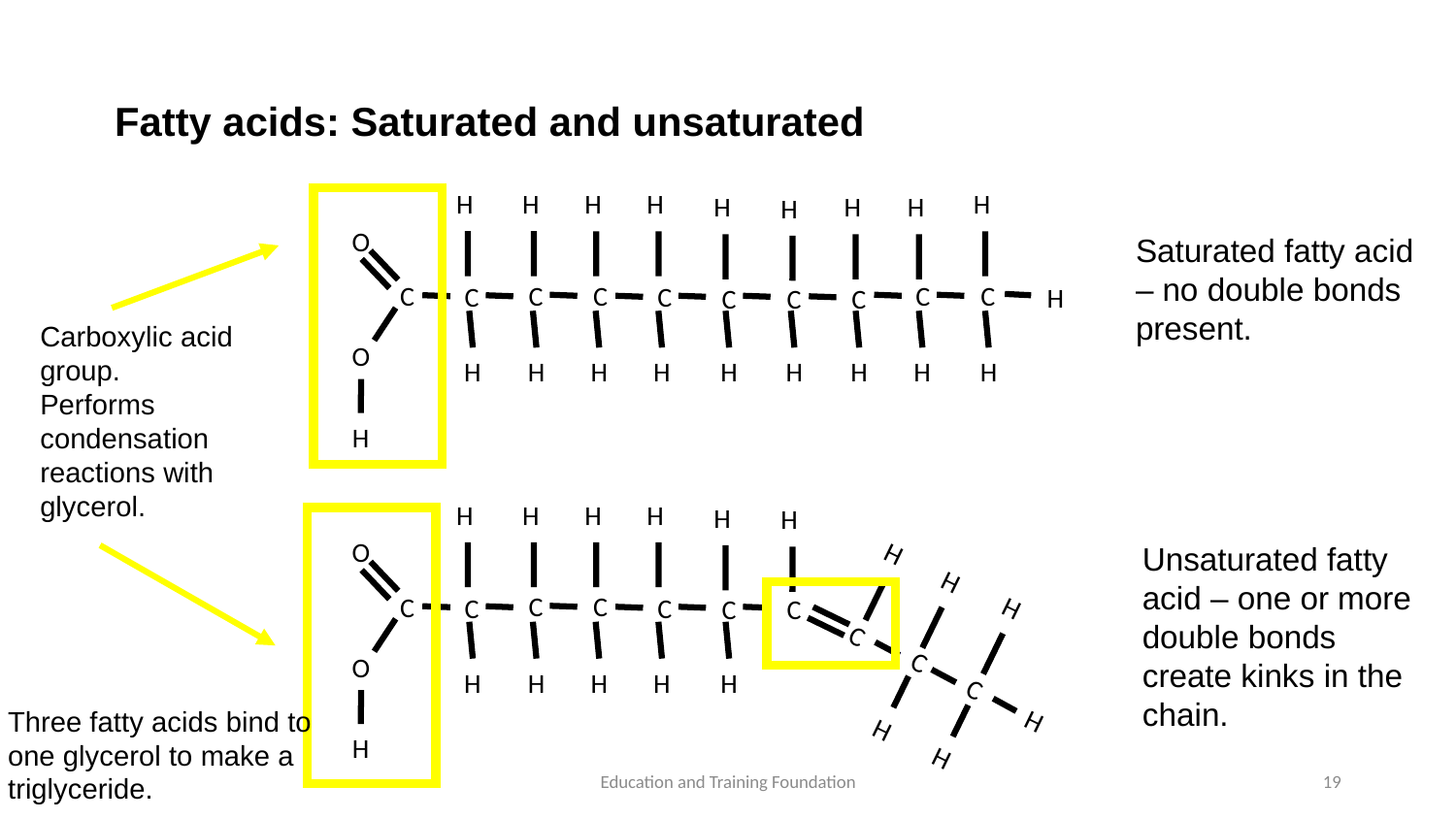

# Fatty acids: Saturated and unsaturated
H
H
H
H
H
H
H
H

Carboxylic acid group.
Performs condensation reactions with glycerol.

H
O
Saturated fatty acid – no double bonds present.
C
C
C
C
C
C
C
H
C
C
C
O
H
H
H
H
H
H
H
H
H
H
H
H
H
H
H
H
O
Unsaturated fatty acid – one or more double bonds create kinks in the chain.

H
H
H
C
H
C
H
H
C
C
C
C
C
C
C
C
O
H
H
H
H
H
Three fatty acids bind to one glycerol to make a triglyceride.
H
Education and Training Foundation
19